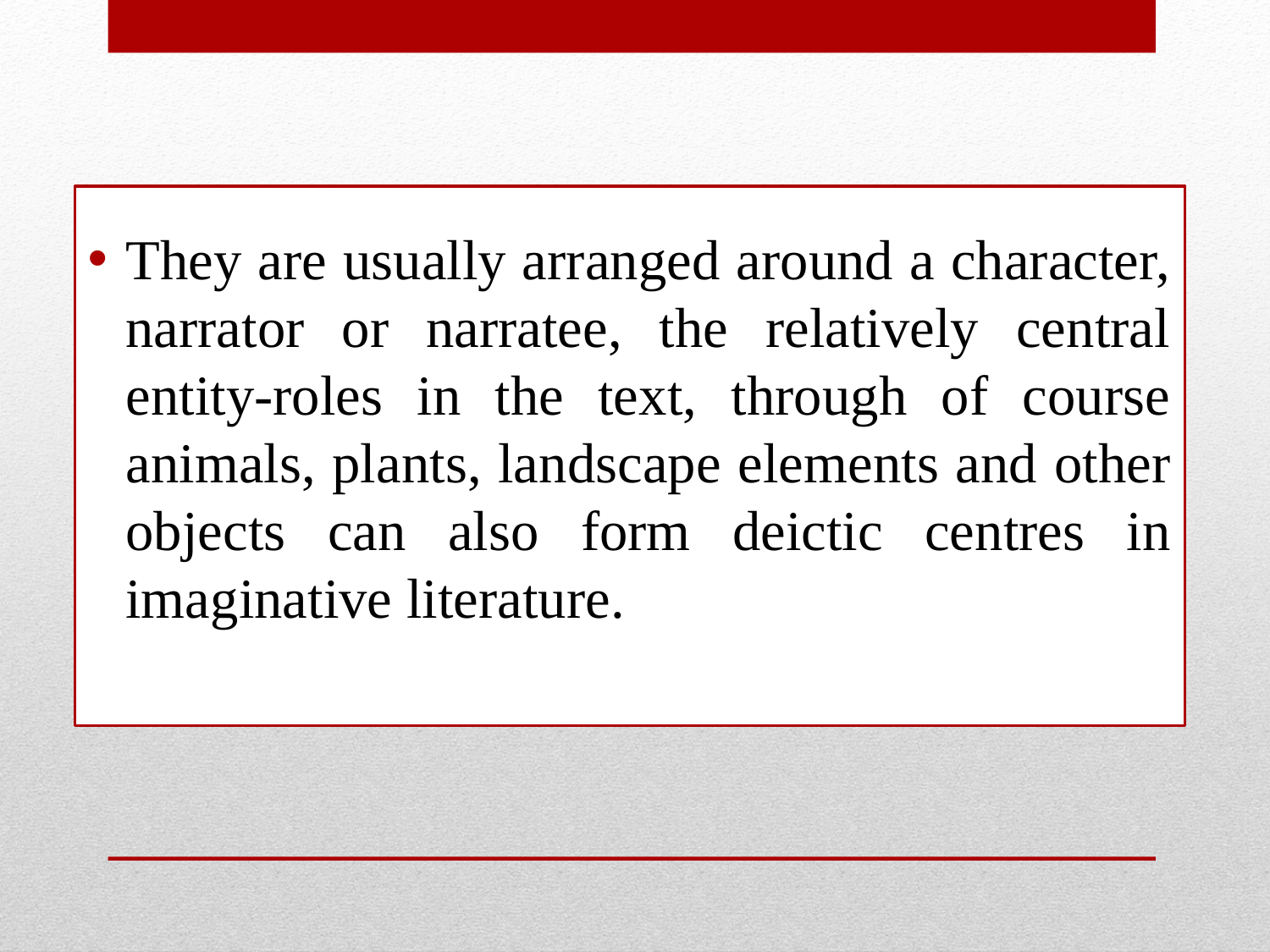

They are usually arranged around a character, narrator or narratee, the relatively central entity-roles in the text, through of course animals, plants, landscape elements and other objects can also form deictic centres in imaginative literature.